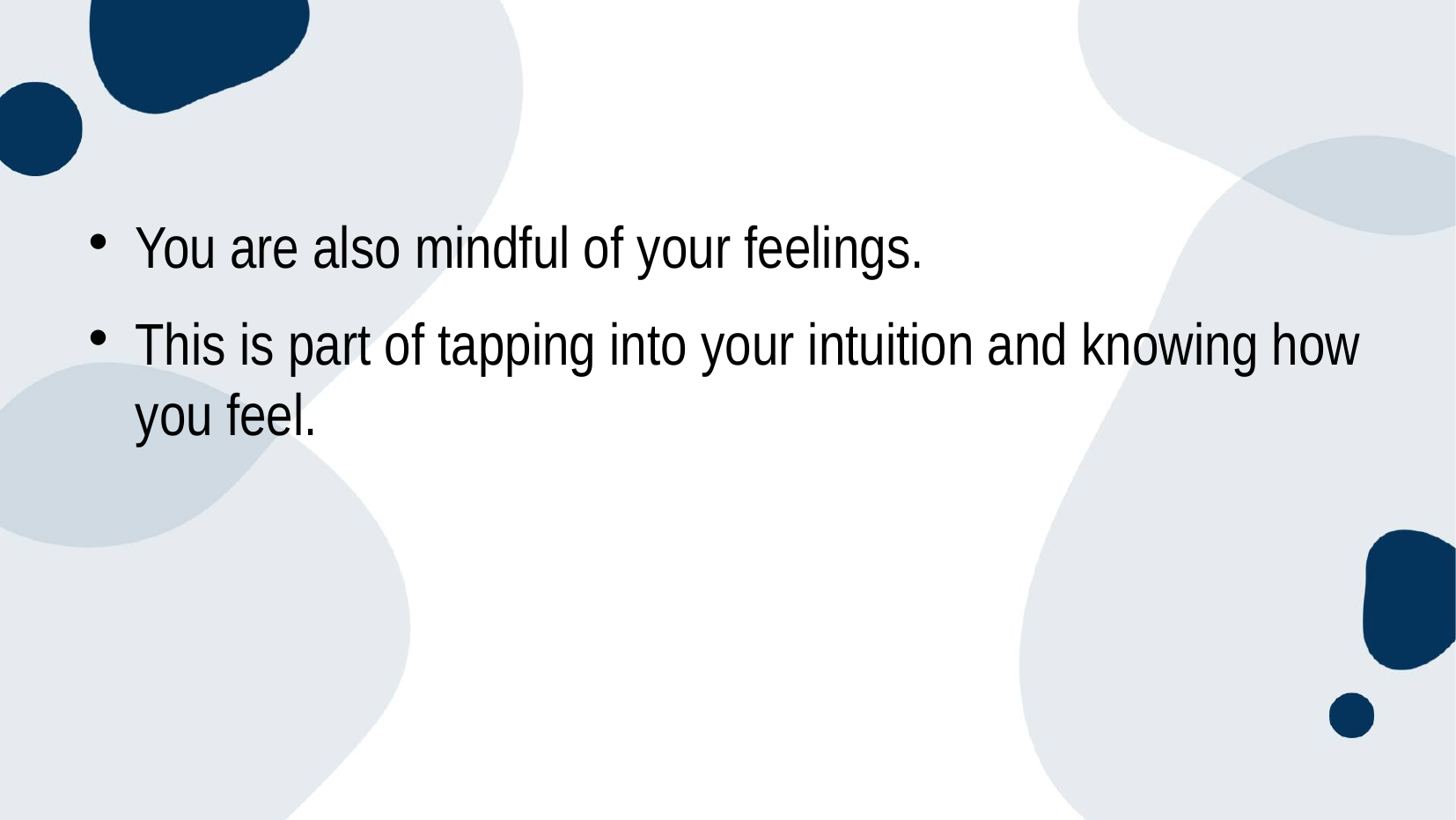

You are also mindful of your feelings.
This is part of tapping into your intuition and knowing how you feel.